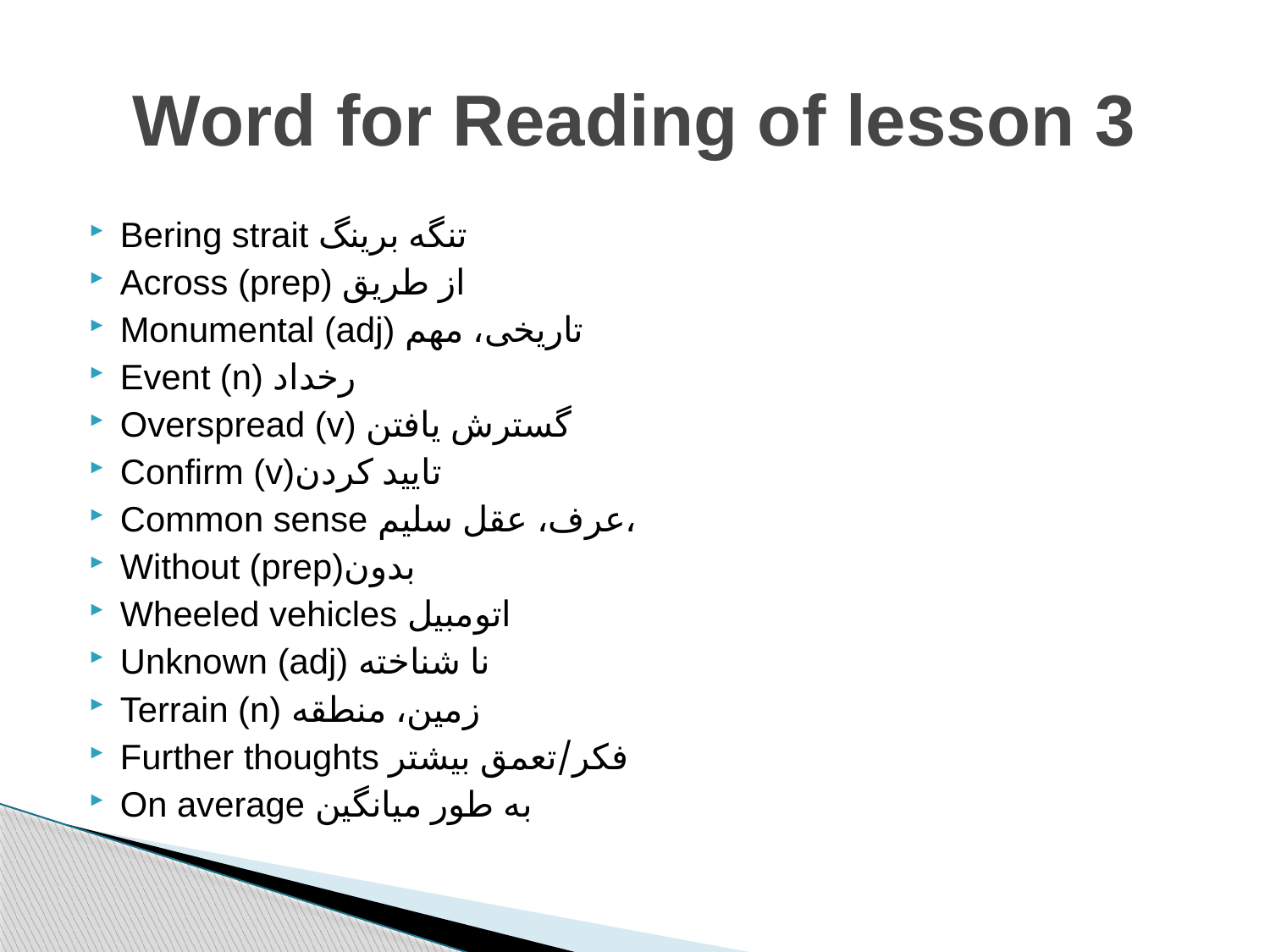

# Word for Reading of lesson 3
Bering strait تنگه برینگ
Across (prep) از طریق
Monumental (adj) تاریخی، مهم
Event (n) رخداد
Overspread (v) گسترش یافتن
Confirm (v)تایید کردن
Common sense عرف، عقل سلیم،
Without (prep)بدون
Wheeled vehicles اتومبیل
Unknown (adj) نا شناخته
Terrain (n) زمین، منطقه
Further thoughts فکر/تعمق بیشتر
On average به طور میانگین